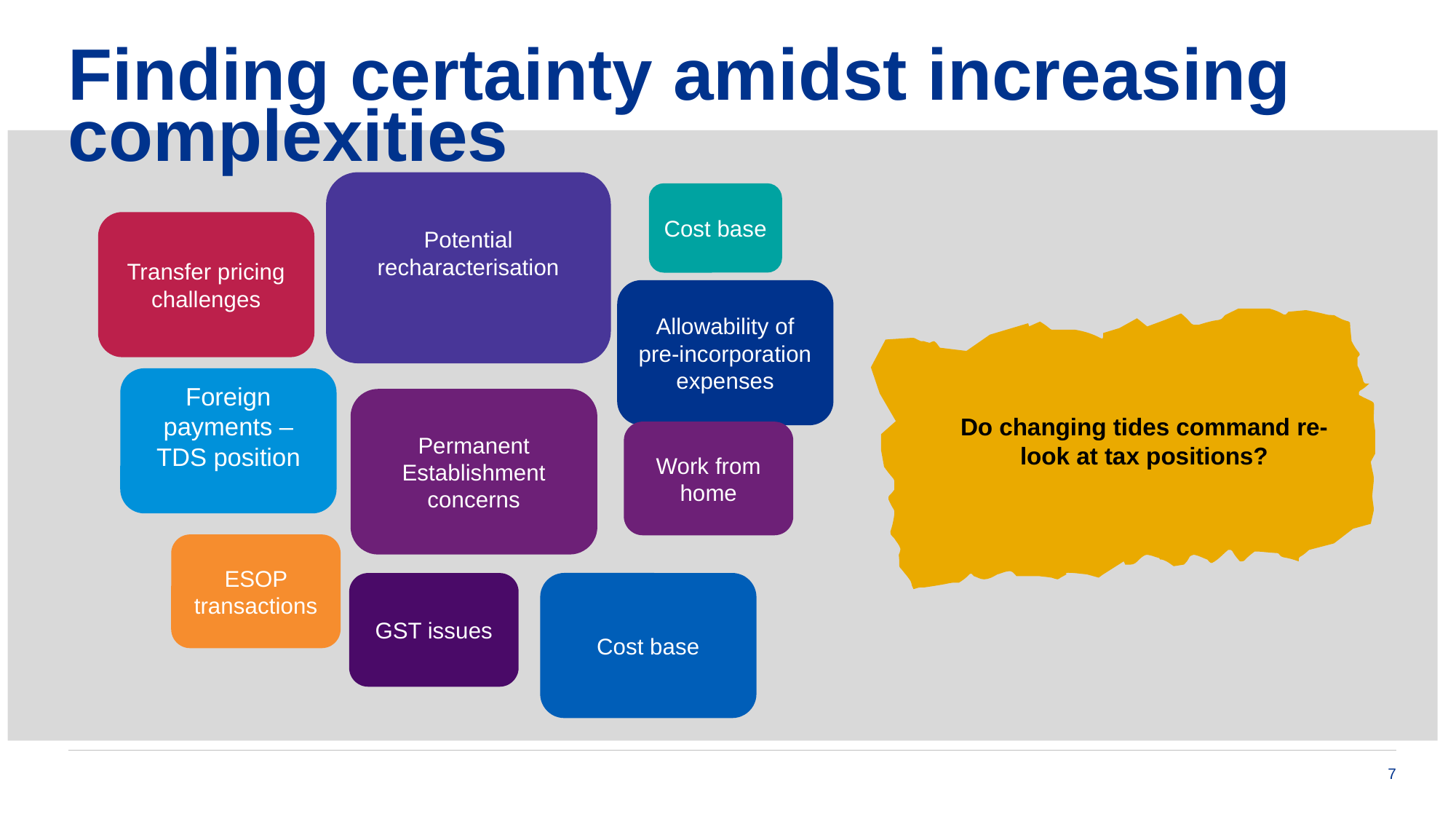

Finding certainty amidst increasing complexities

Potential recharacterisation

Cost base
Transfer pricing challenges
Allowability of pre-incorporation expenses
Foreign payments – TDS position

Permanent Establishment concerns
Work from home
ESOP transactions
Cost base
GST issues

Do changing tides command re-look at tax positions?